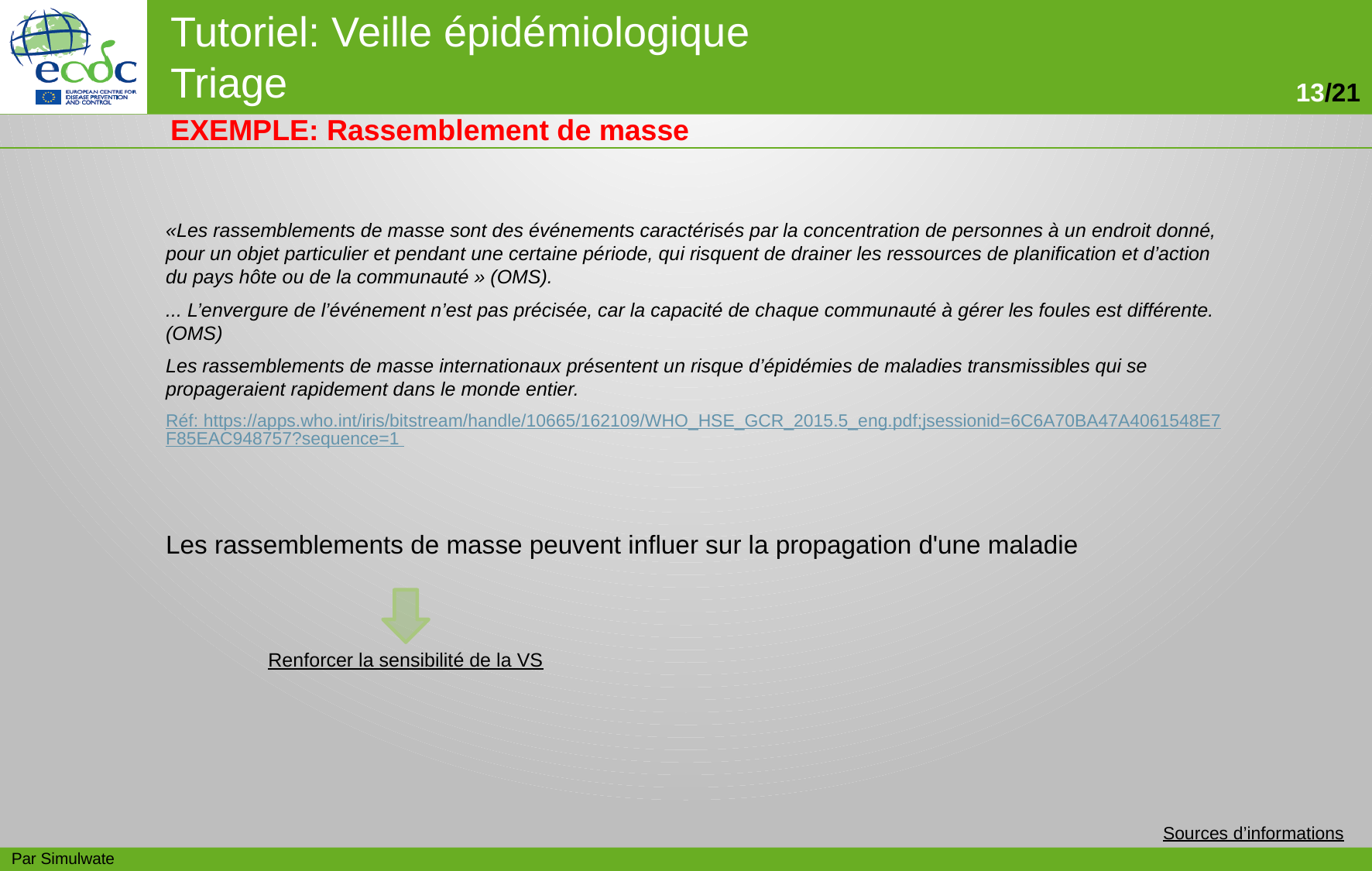

EXEMPLE: Rassemblement de masse
«Les rassemblements de masse sont des événements caractérisés par la concentration de personnes à un endroit donné, pour un objet particulier et pendant une certaine période, qui risquent de drainer les ressources de planification et d’action du pays hôte ou de la communauté » (OMS).
... L’envergure de l’événement n’est pas précisée, car la capacité de chaque communauté à gérer les foules est différente. (OMS)
Les rassemblements de masse internationaux présentent un risque d’épidémies de maladies transmissibles qui se propageraient rapidement dans le monde entier.
Réf: https://apps.who.int/iris/bitstream/handle/10665/162109/WHO_HSE_GCR_2015.5_eng.pdf;jsessionid=6C6A70BA47A4061548E7F85EAC948757?sequence=1

Les rassemblements de masse peuvent influer sur la propagation d'une maladie

Renforcer la sensibilité de la VS
Rassemblement de masse important: http://events.frommers.com/sisp/index.htm
Calendrier mondial des festivals: http://www.whatsonwhen.com/sisp/index.htm
Calendrier mondial général: http://www.eventogo.com/
Calendrier des événements politiques (mondial): http://www.electionguide.org/
Sources d’informations